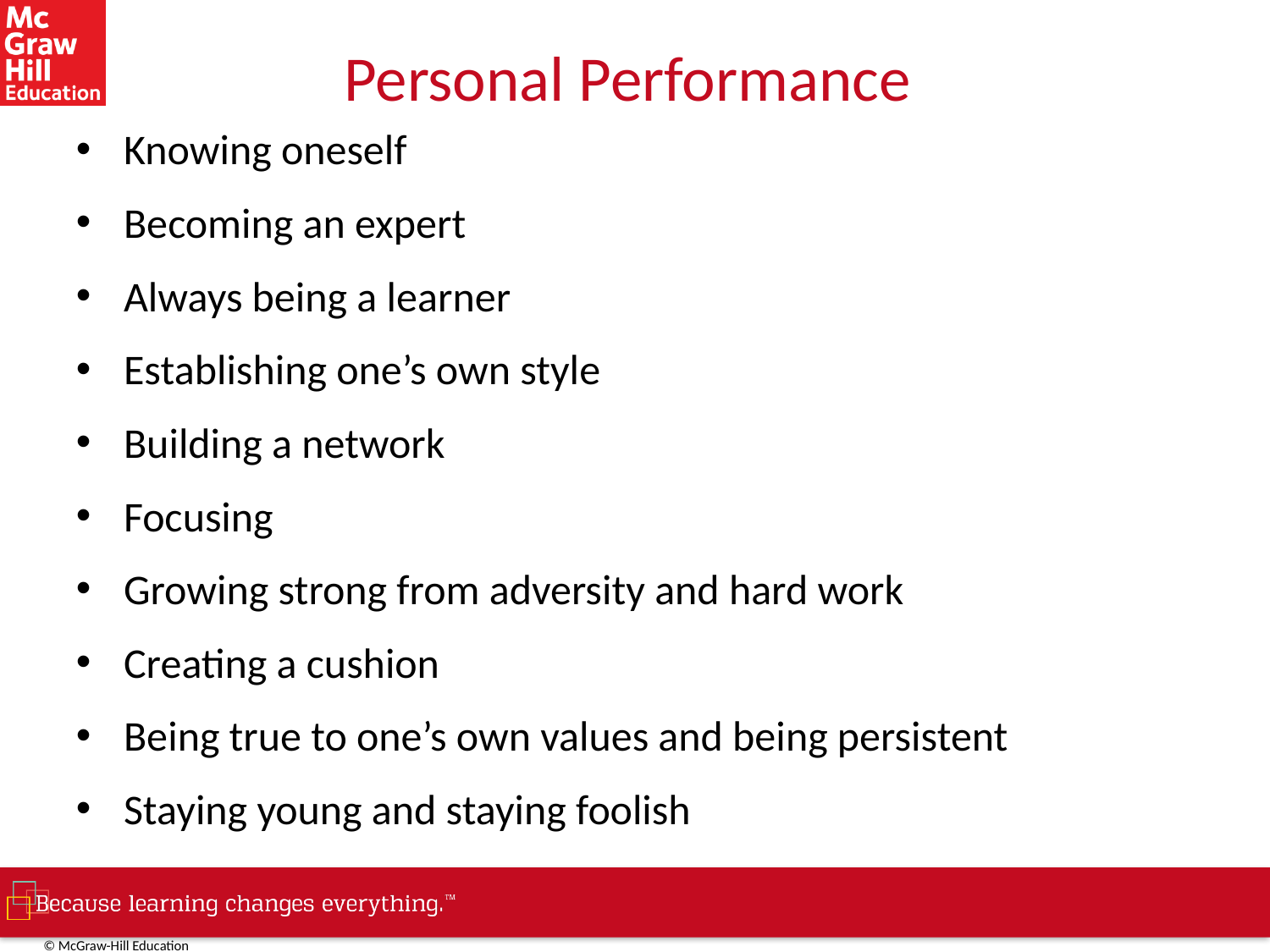

# Personal Performance
Knowing oneself
Becoming an expert
Always being a learner
Establishing one’s own style
Building a network
Focusing
Growing strong from adversity and hard work
Creating a cushion
Being true to one’s own values and being persistent
Staying young and staying foolish